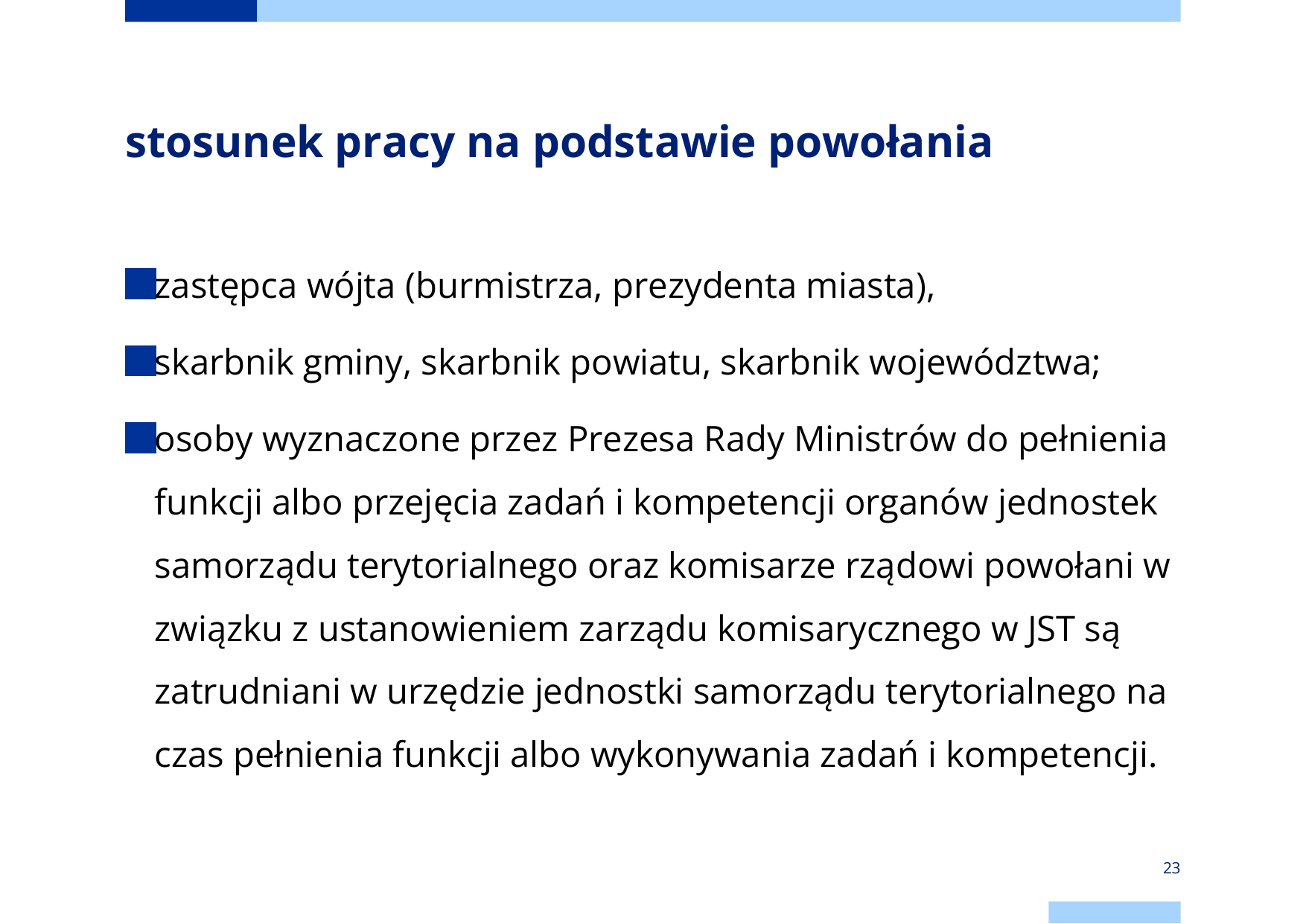

# stosunek pracy na podstawie powołania
zastępca wójta (burmistrza, prezydenta miasta),
skarbnik gminy, skarbnik powiatu, skarbnik województwa;
osoby wyznaczone przez Prezesa Rady Ministrów do pełnienia funkcji albo przejęcia zadań i kompetencji organów jednostek samorządu terytorialnego oraz komisarze rządowi powołani w związku z ustanowieniem zarządu komisarycznego w JST są zatrudniani w urzędzie jednostki samorządu terytorialnego na czas pełnienia funkcji albo wykonywania zadań i kompetencji.
23